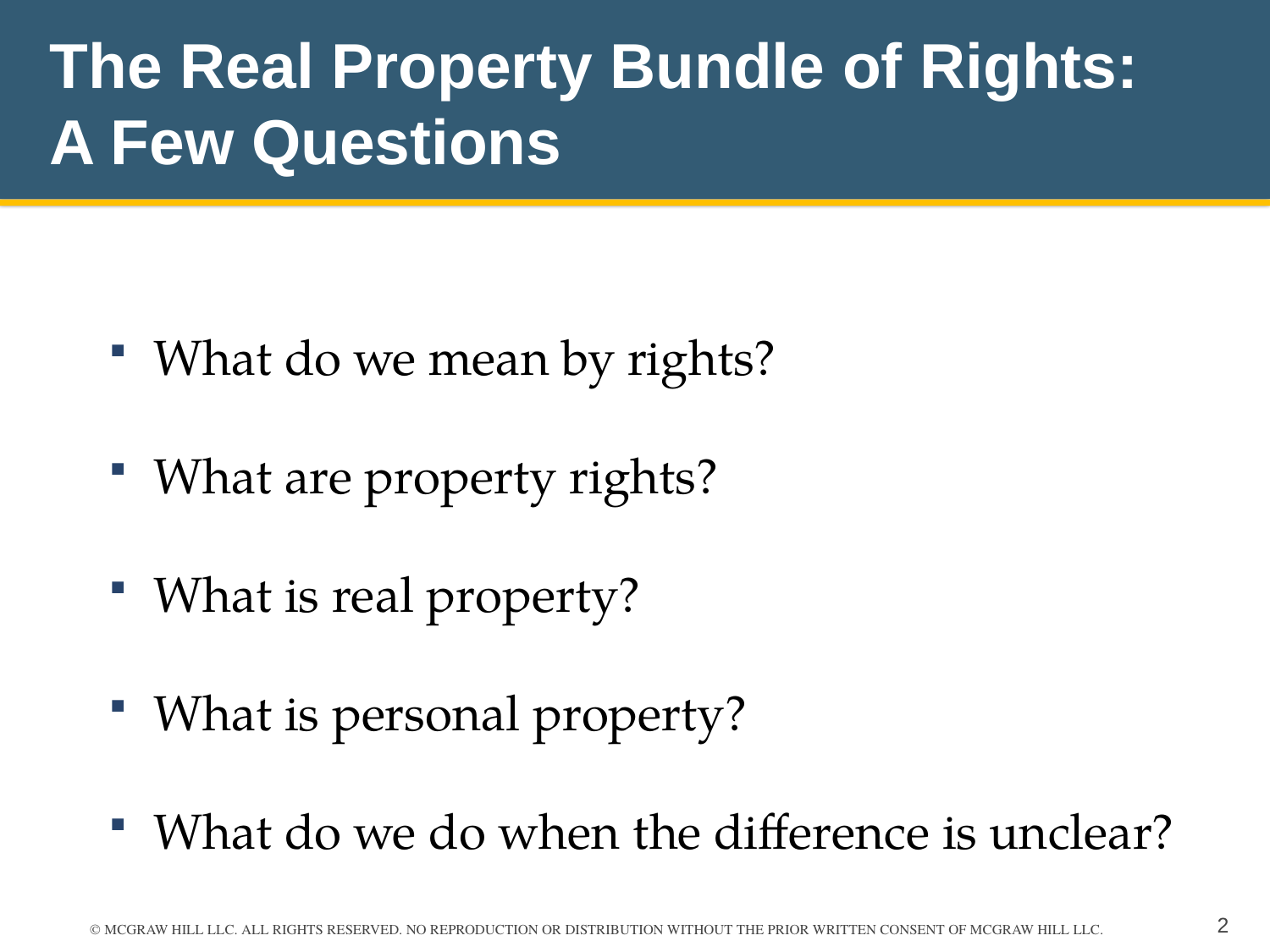

# The Real Property Bundle of Rights: A Few Questions
What do we mean by rights?
What are property rights?
What is real property?
What is personal property?
What do we do when the difference is unclear?
© MCGRAW HILL LLC. ALL RIGHTS RESERVED. NO REPRODUCTION OR DISTRIBUTION WITHOUT THE PRIOR WRITTEN CONSENT OF MCGRAW HILL LLC.
2